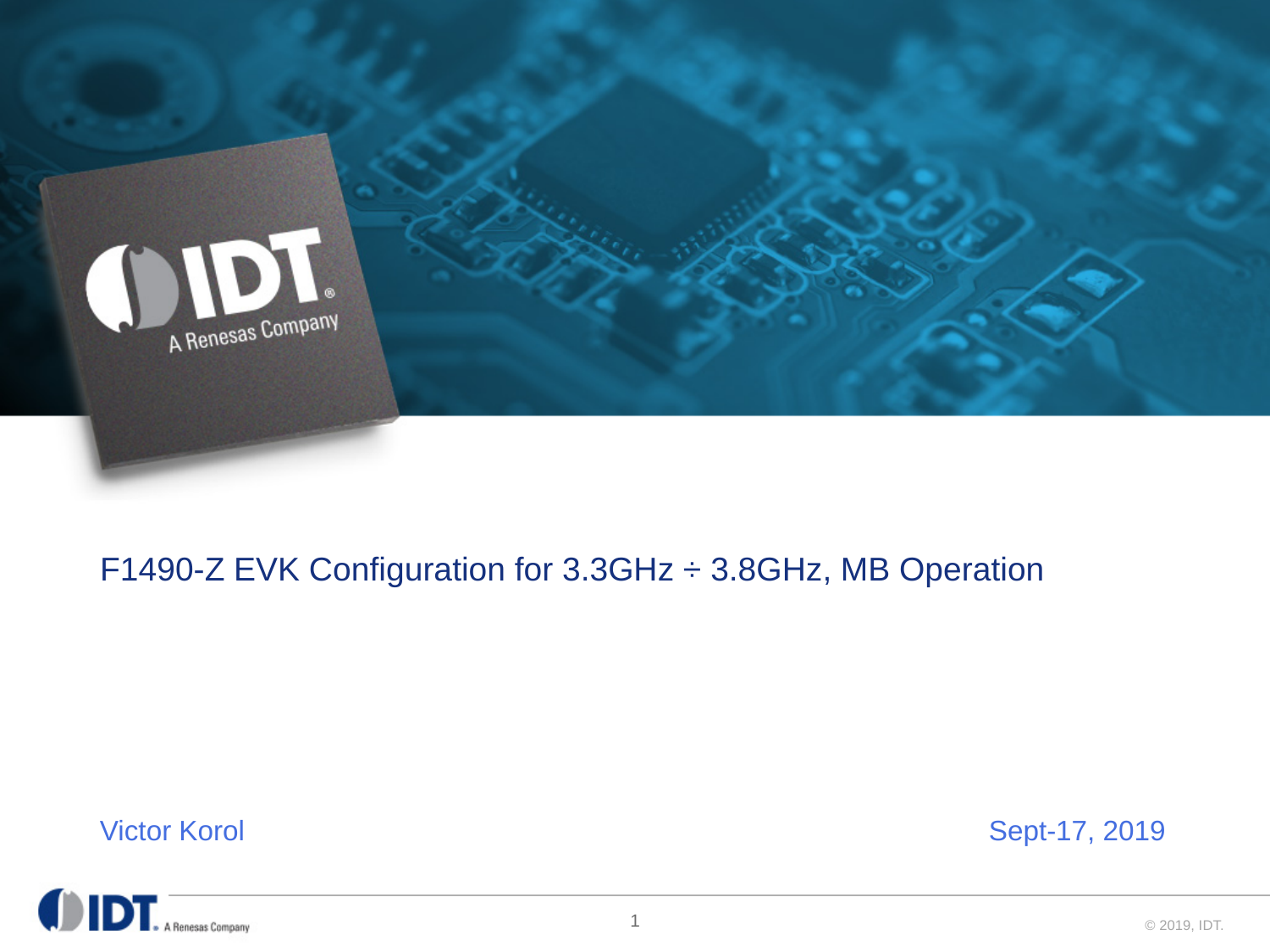

# F1490-Z EVK Configuration for 3.3GHz ÷ 3.8GHz, MB Operation
Victor Korol						Sept-17, 2019
1